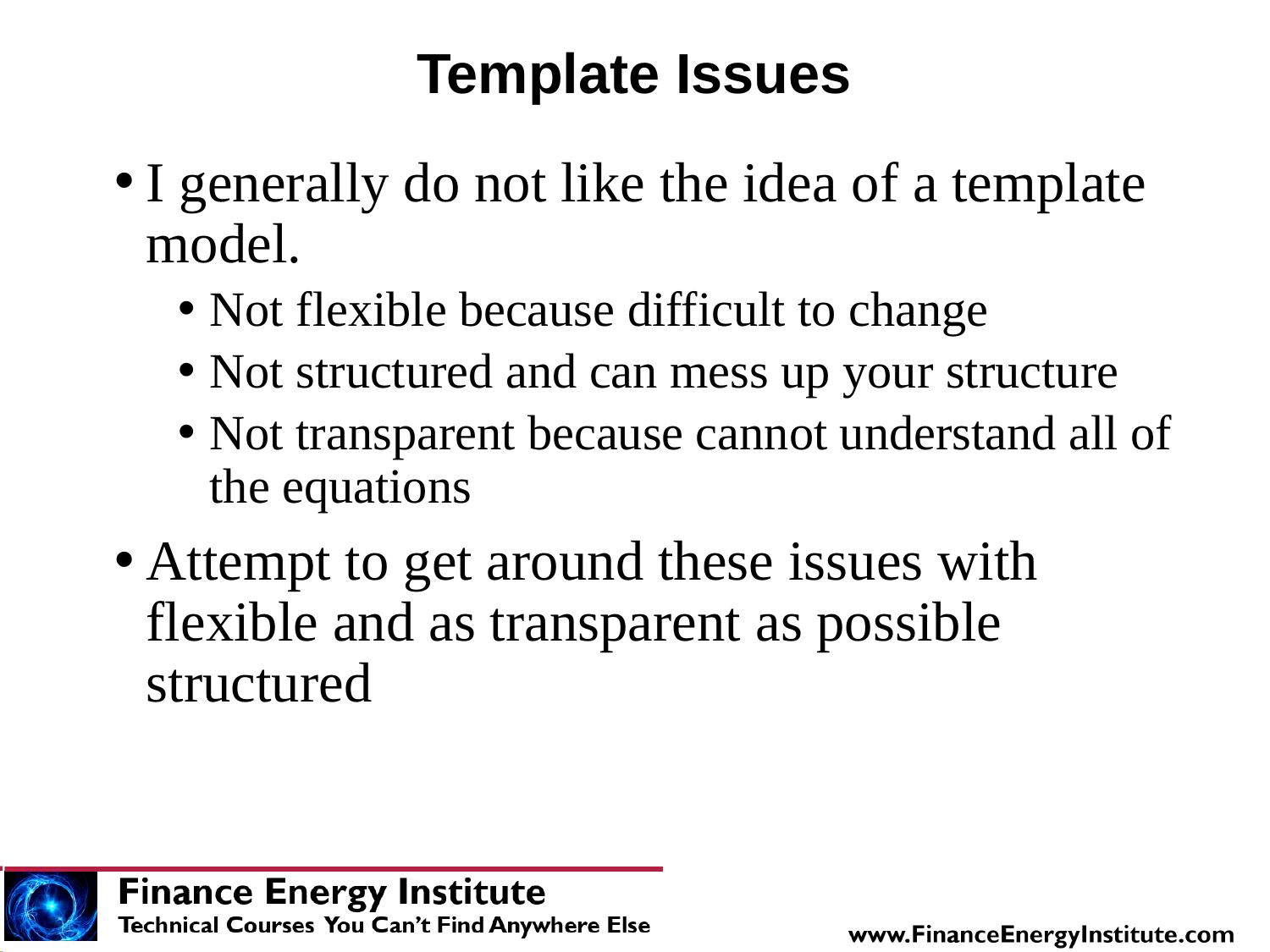

# Template Issues
I generally do not like the idea of a template model.
Not flexible because difficult to change
Not structured and can mess up your structure
Not transparent because cannot understand all of the equations
Attempt to get around these issues with flexible and as transparent as possible structured